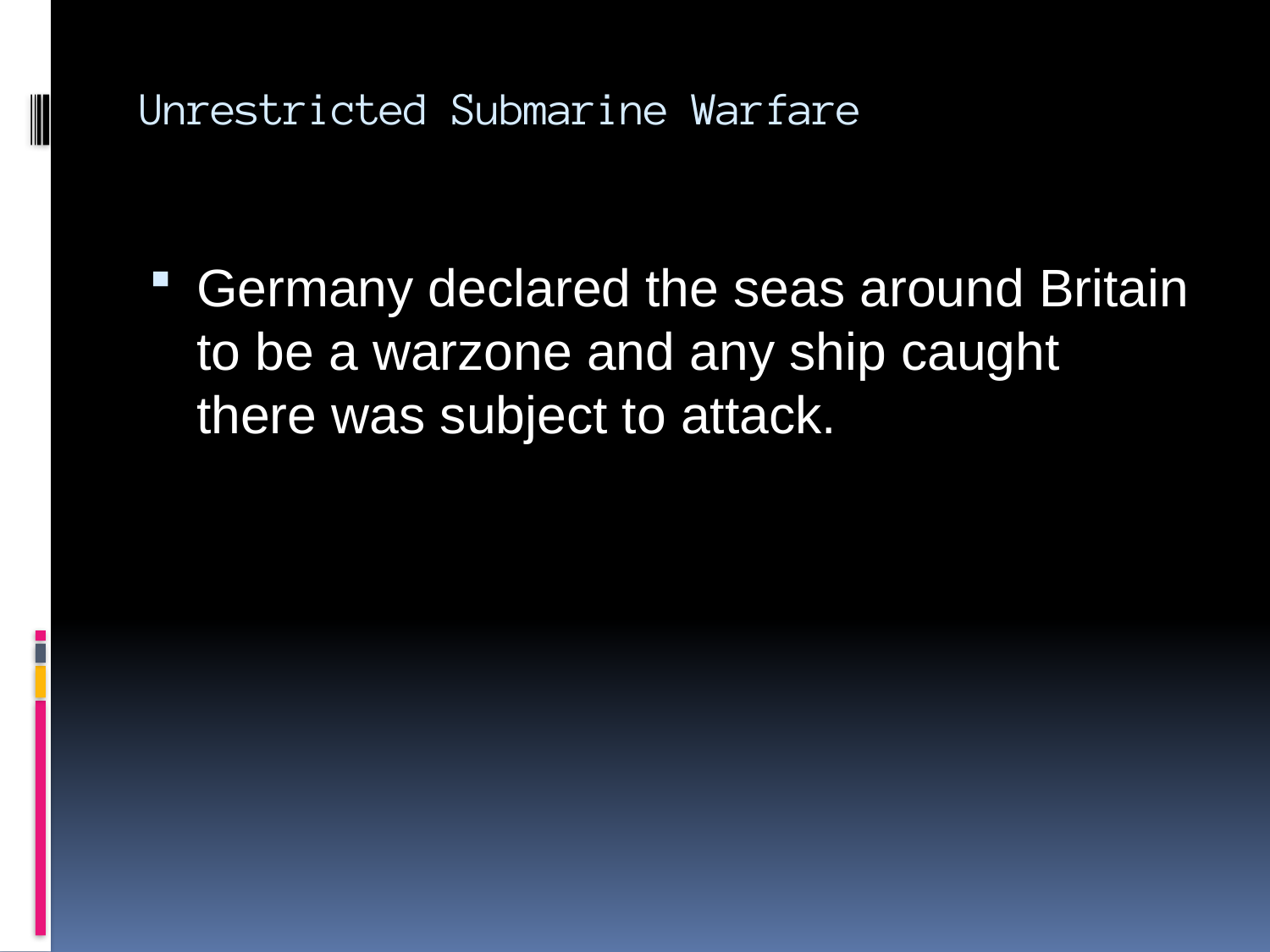

# Unrestricted Submarine Warfare
Germany declared the seas around Britain to be a warzone and any ship caught there was subject to attack.